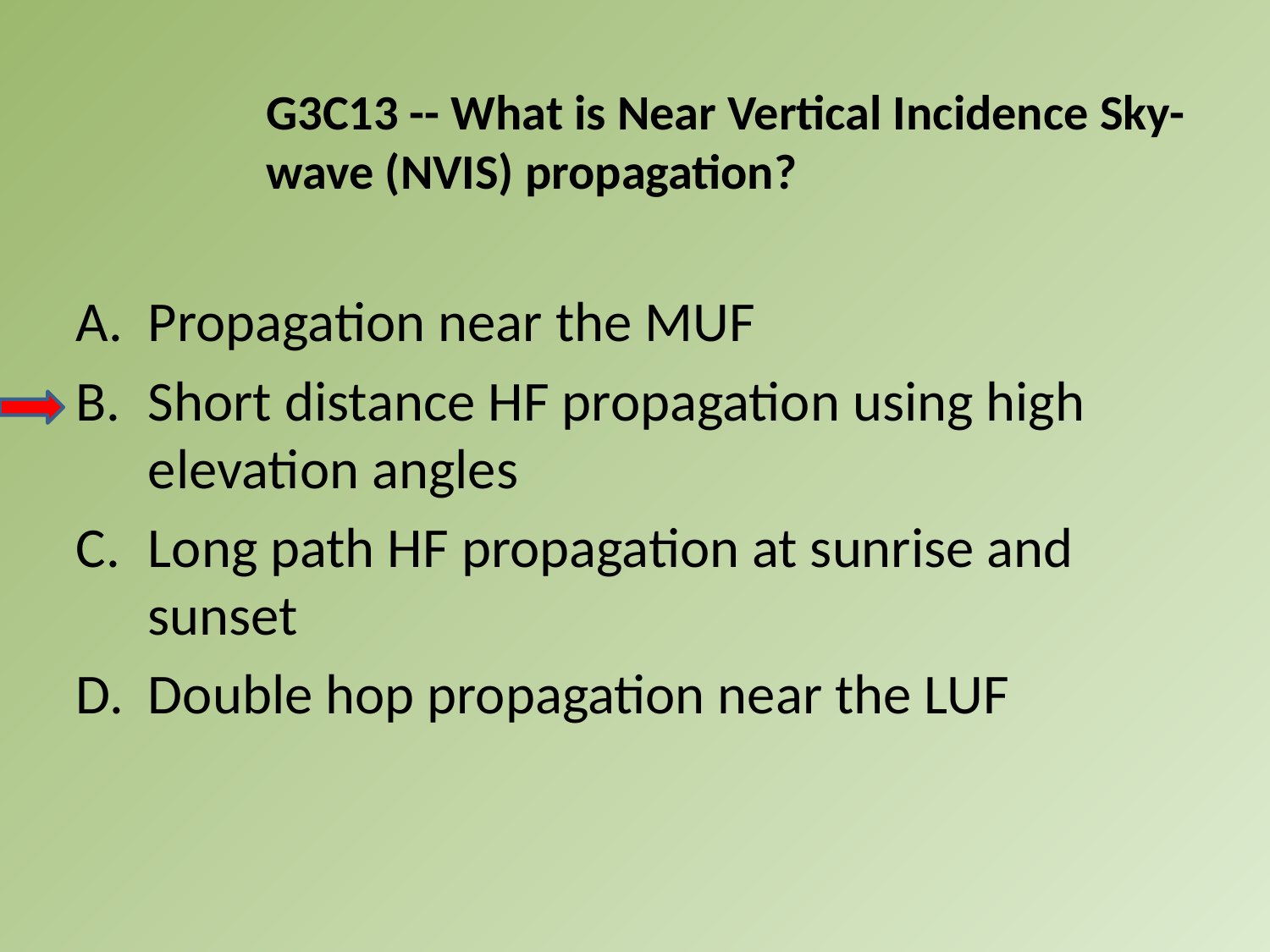

G3C13 -- What is Near Vertical Incidence Sky-wave (NVIS) propagation?
A.	Propagation near the MUF
B.	Short distance HF propagation using high elevation angles
C.	Long path HF propagation at sunrise and sunset
D.	Double hop propagation near the LUF